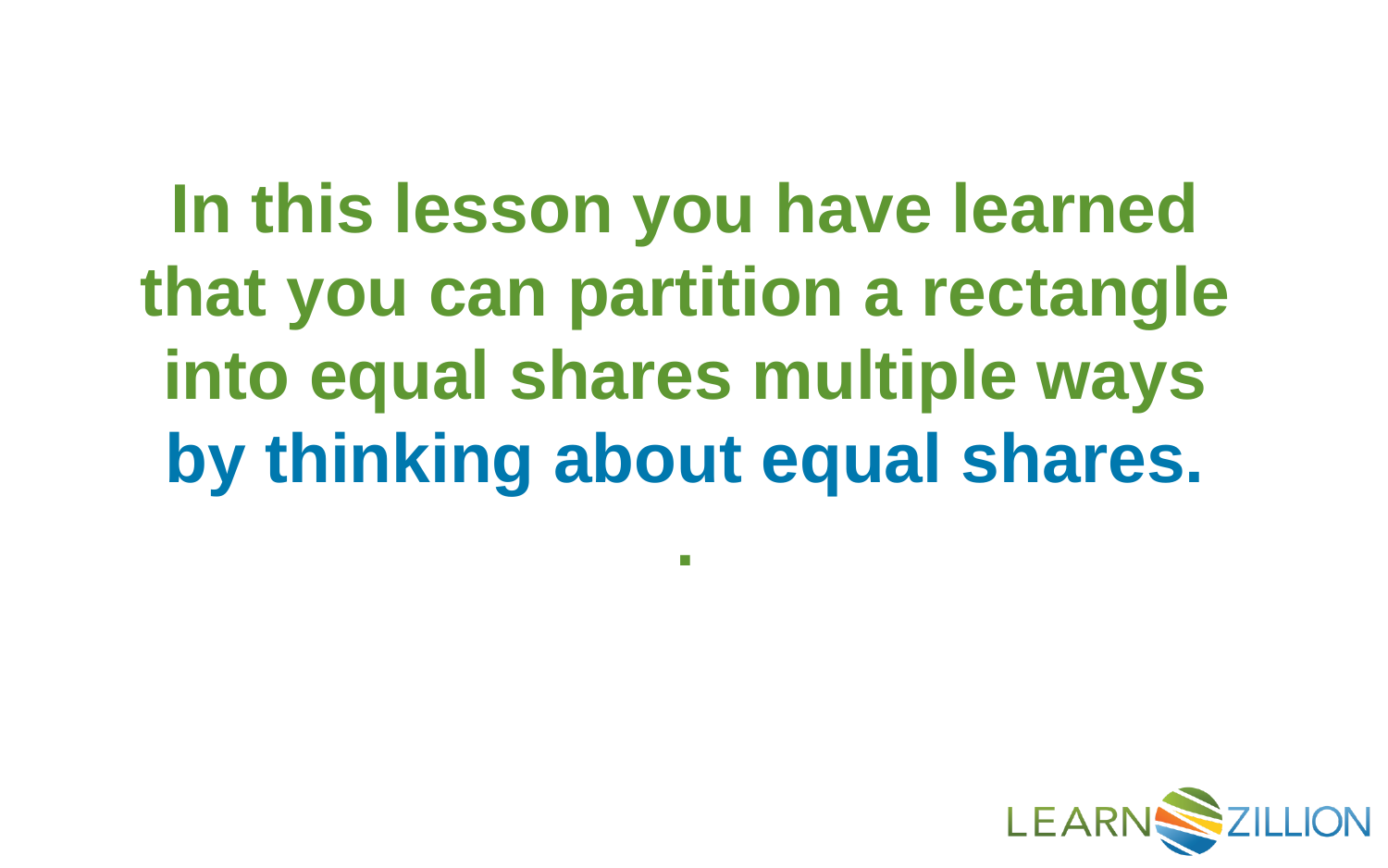

In this lesson you have learned that you can partition a rectangle into equal shares multiple ways by thinking about equal shares.
.